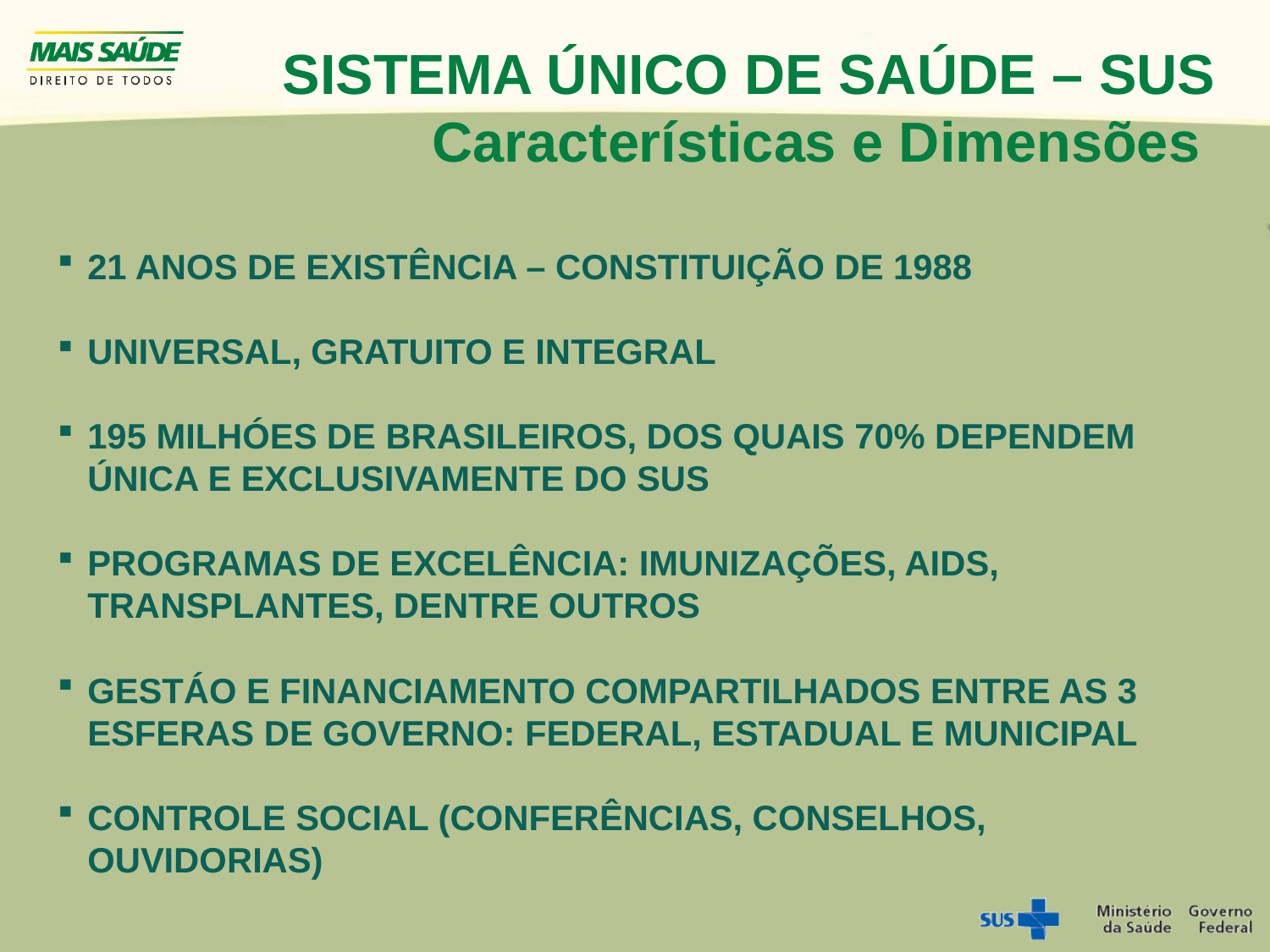

SISTEMA ÚNICO DE SAÚDE – SUS
Características e Dimensões

21 ANOS DE EXISTÊNCIA – CONSTITUIÇÃO DE 1988

UNIVERSAL, GRATUITO E INTEGRAL

195 MILHÓES DE BRASILEIROS, DOS QUAIS 70% DEPENDEM        ÚNICA E EXCLUSIVAMENTE DO SUS

PROGRAMAS DE EXCELÊNCIA: IMUNIZAÇÕES, AIDS, TRANSPLANTES, DENTRE OUTROS

GESTÁO E FINANCIAMENTO COMPARTILHADOS ENTRE AS 3 ESFERAS DE GOVERNO: FEDERAL, ESTADUAL E MUNICIPAL

CONTROLE SOCIAL (CONFERÊNCIAS, CONSELHOS, OUVIDORIAS)